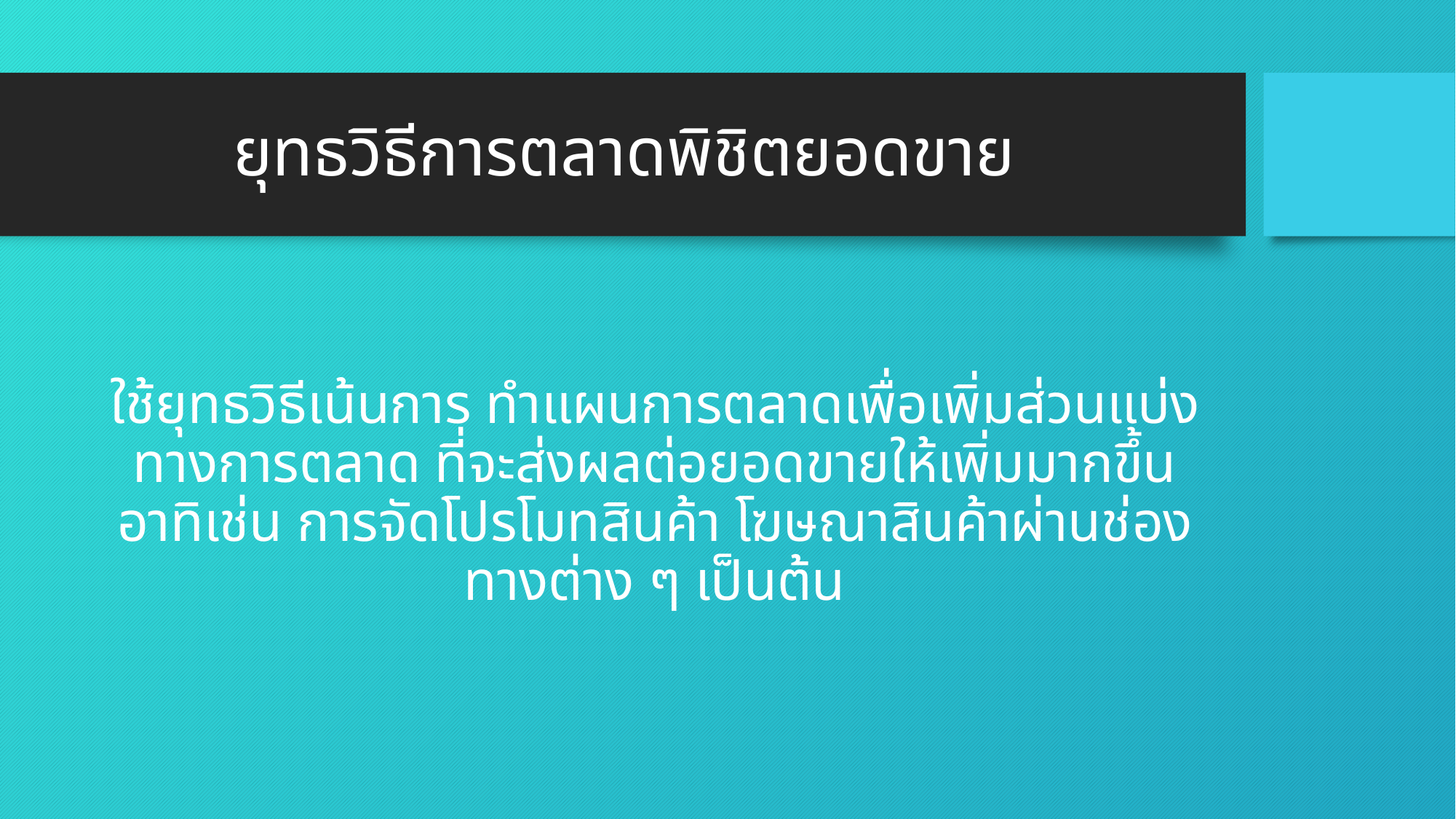

# ยุทธวิธีการตลาดพิชิตยอดขาย
ใช้ยุทธวิธีเน้นการ ทำแผนการตลาดเพื่อเพิ่มส่วนแบ่งทางการตลาด ที่จะส่งผลต่อยอดขายให้เพิ่มมากขึ้น อาทิเช่น การจัดโปรโมทสินค้า โฆษณาสินค้าผ่านช่องทางต่าง ๆ เป็นต้น